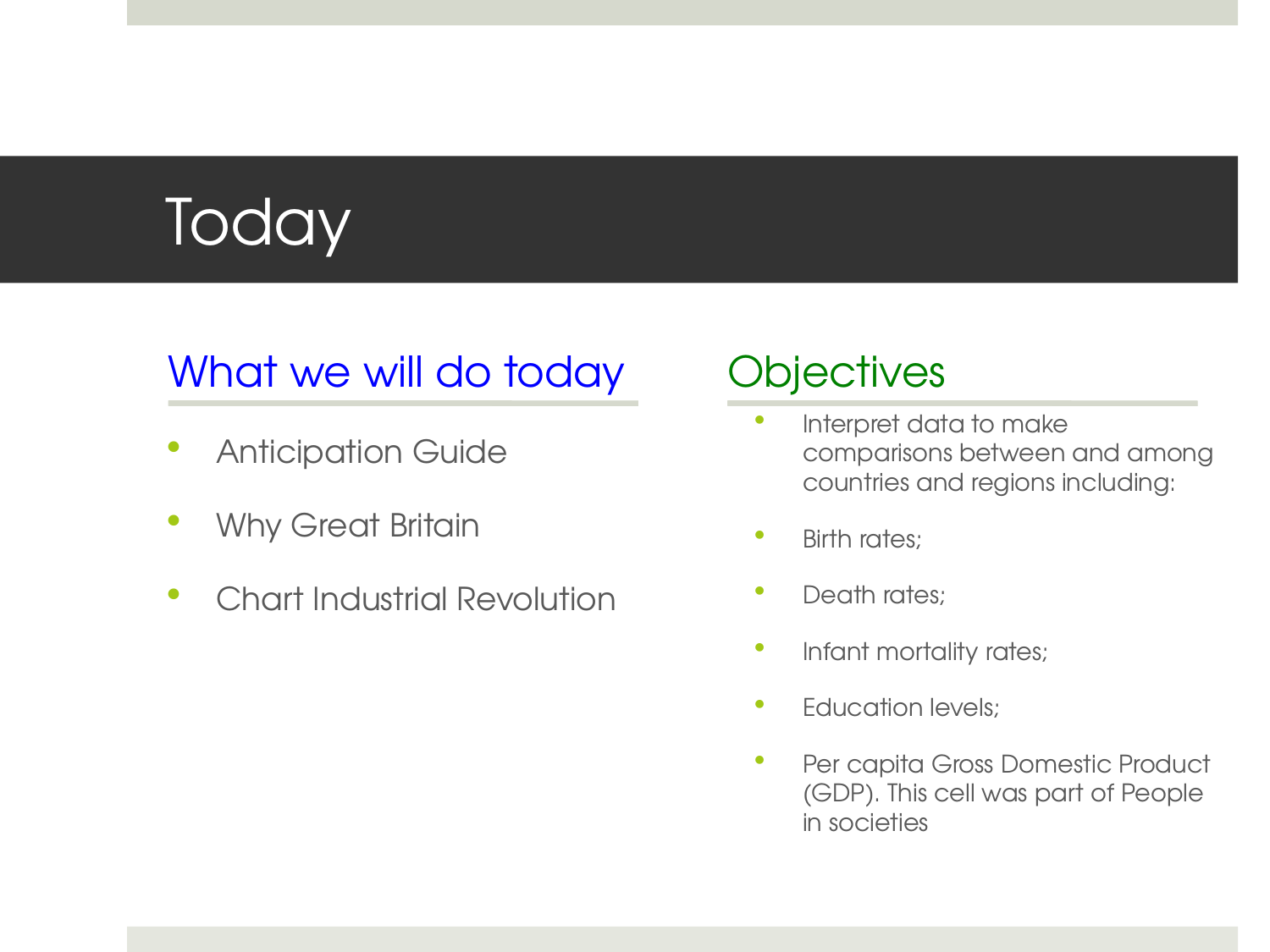

# Today
What we will do today
Objectives
Interpret data to make comparisons between and among countries and regions including:
Birth rates;
Death rates;
Infant mortality rates;
Education levels;
Per capita Gross Domestic Product (GDP). This cell was part of People in societies
Anticipation Guide
Why Great Britain
Chart Industrial Revolution